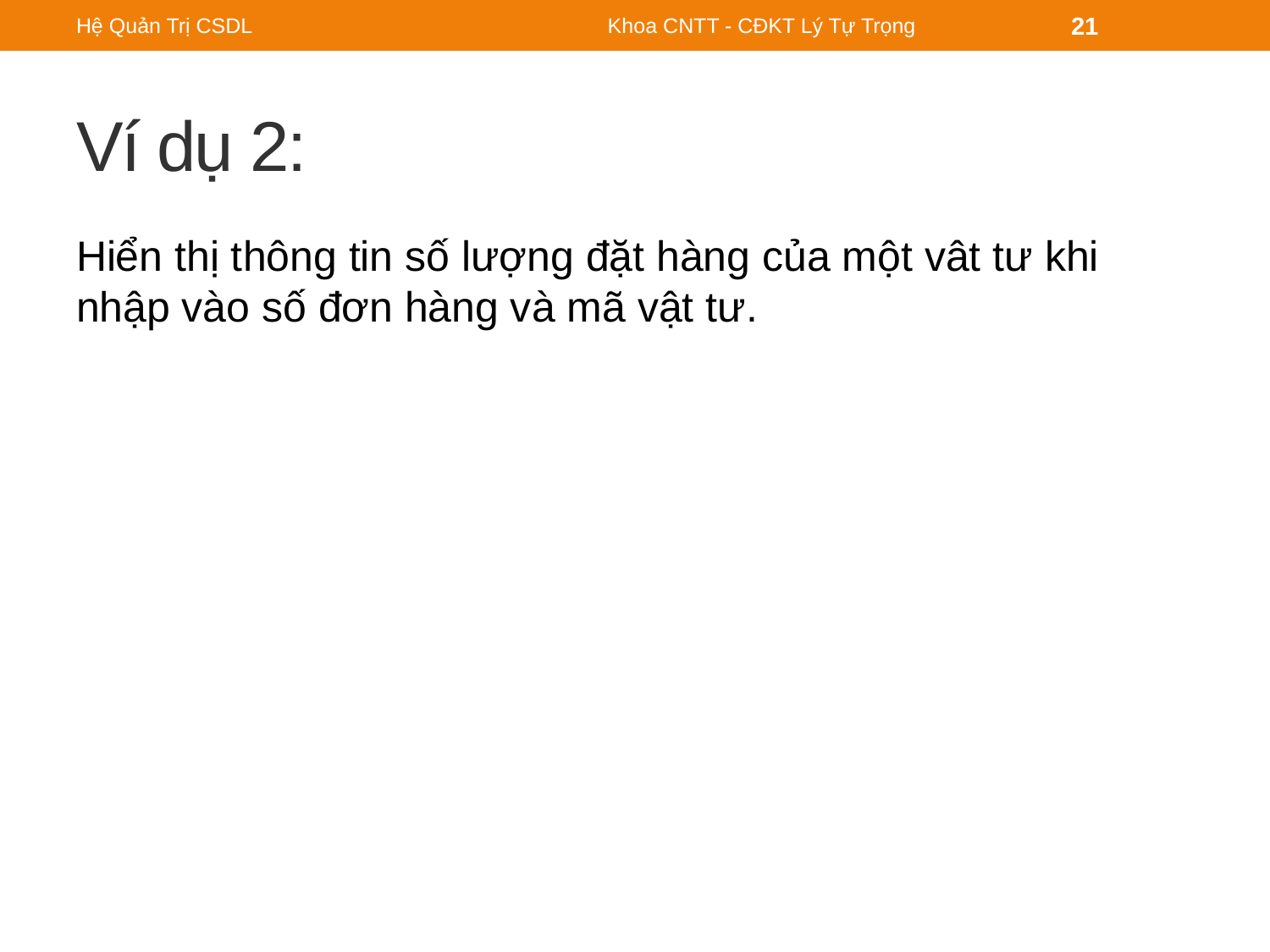

Hệ Quản Trị CSDL
Khoa CNTT - CĐKT Lý Tự Trọng
21
# Ví dụ 2:
Hiển thị thông tin số lượng đặt hàng của một vât tư khi nhập vào số đơn hàng và mã vật tư.